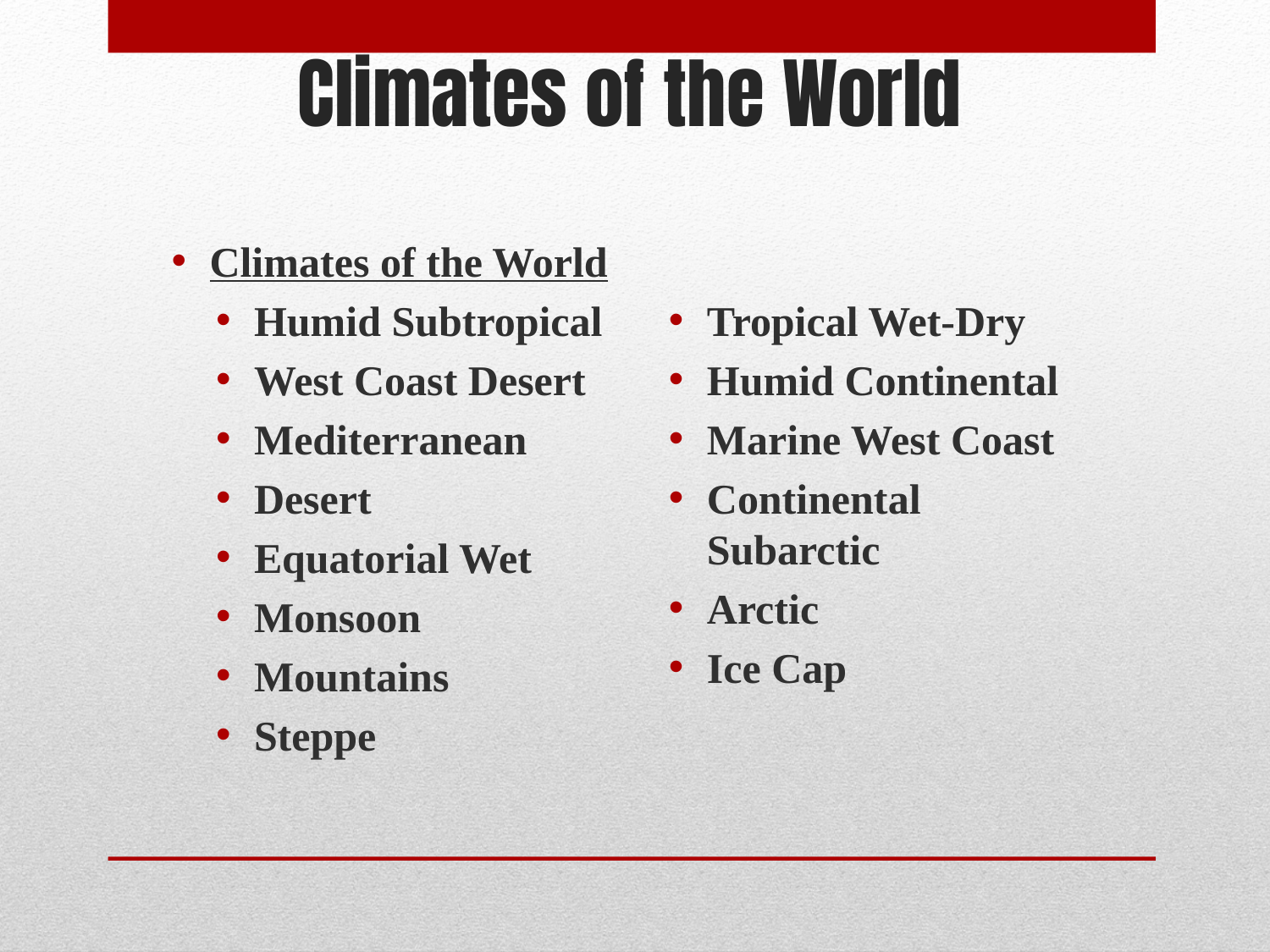

Climates of the World
Climates of the World
Humid Subtropical
West Coast Desert
Mediterranean
Desert
Equatorial Wet
Monsoon
Mountains
Steppe

Tropical Wet-Dry
Humid Continental
Marine West Coast
Continental Subarctic
Arctic
Ice Cap